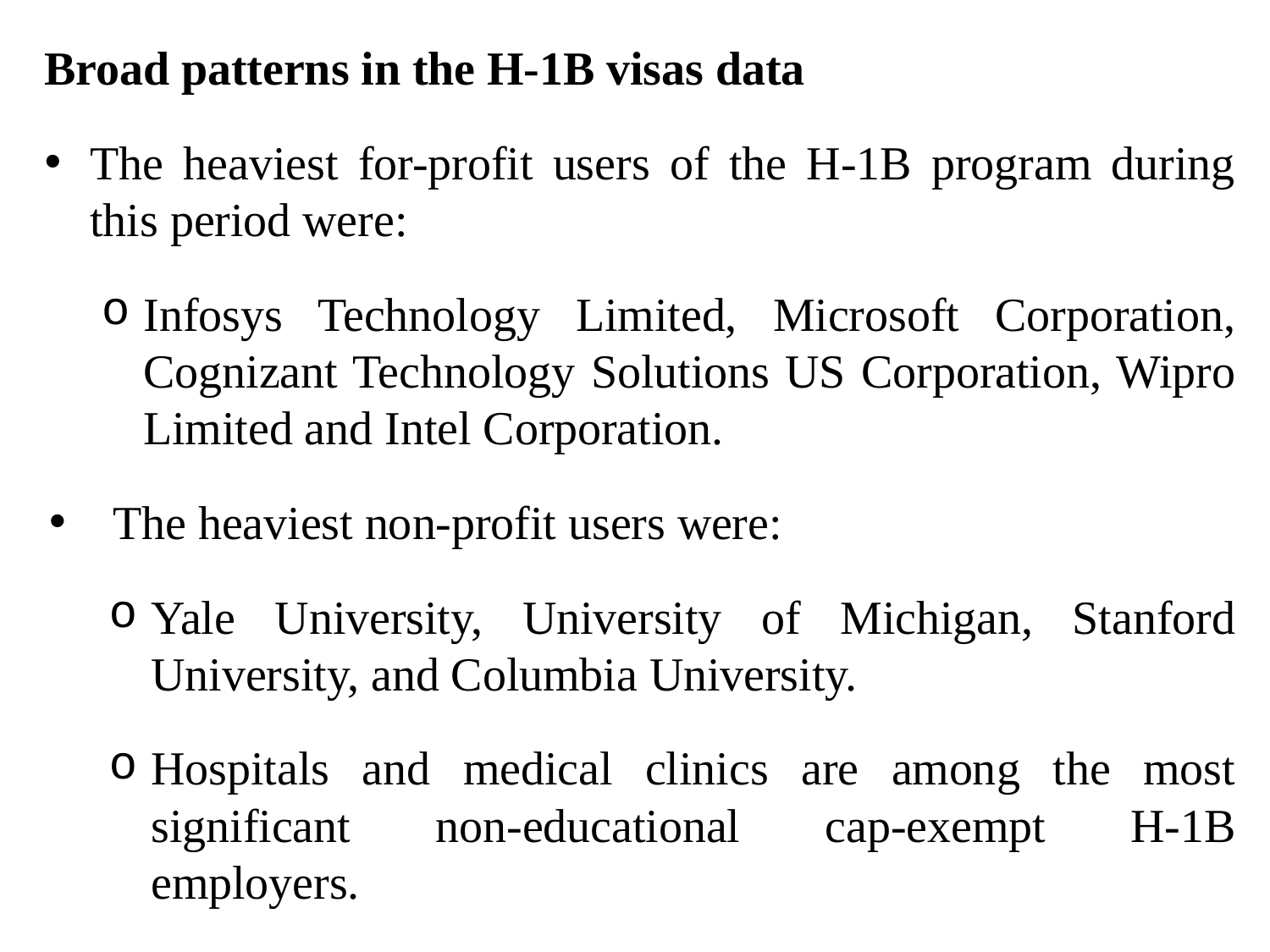

Broad patterns in the H-1B visas data

The heaviest for-profit users of the H-1B program during this period were:

Infosys Technology Limited, Microsoft Corporation, Cognizant Technology Solutions US Corporation, Wipro Limited and Intel Corporation.

The heaviest non-profit users were:

Yale University, University of Michigan, Stanford University, and Columbia University.

Hospitals and medical clinics are among the most significant non-educational cap-exempt H-1B employers.